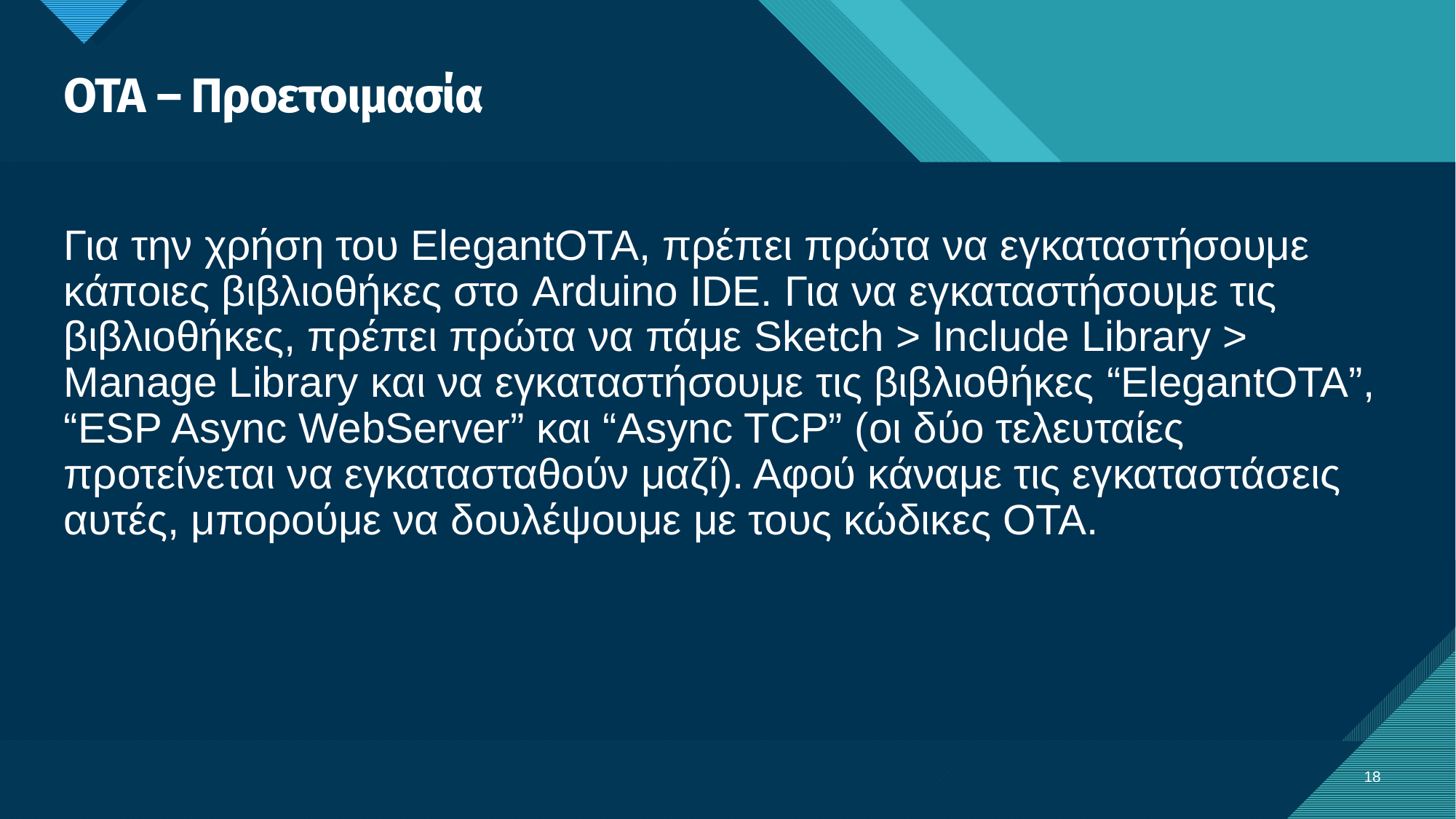

# OTA – Προετοιμασία
Για την χρήση του ElegantOTA, πρέπει πρώτα να εγκαταστήσουμε κάποιες βιβλιοθήκες στο Arduino IDE. Για να εγκαταστήσουμε τις βιβλιοθήκες, πρέπει πρώτα να πάμε Sketch > Include Library > Manage Library και να εγκαταστήσουμε τις βιβλιοθήκες “ElegantOTA”, “ESP Async WebServer” και “Async TCP” (οι δύο τελευταίες προτείνεται να εγκατασταθούν μαζί). Αφού κάναμε τις εγκαταστάσεις αυτές, μπορούμε να δουλέψουμε με τους κώδικες ΟΤΑ.
18